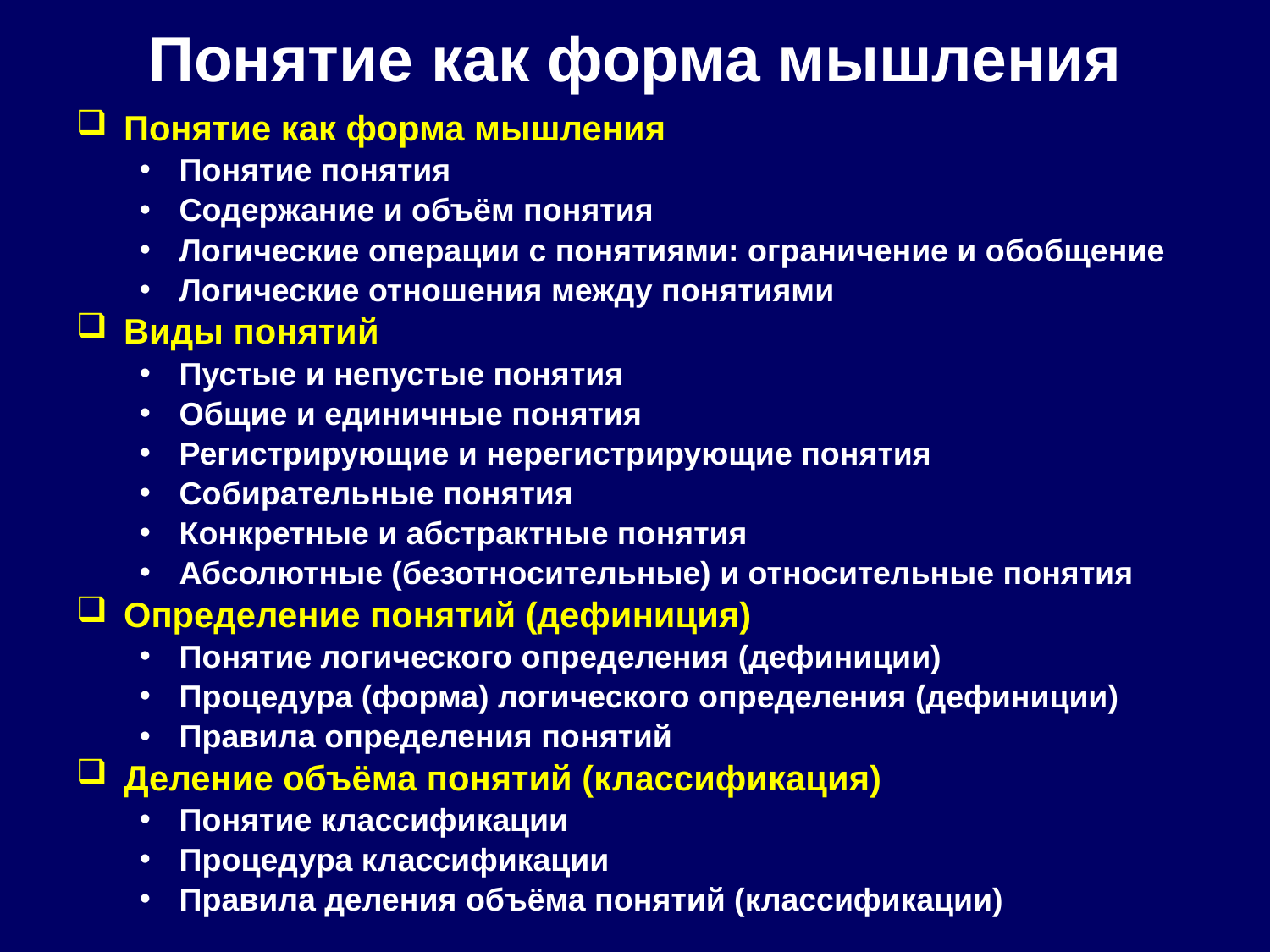

# Понятие как форма мышления
Понятие как форма мышления
Понятие понятия
Содержание и объём понятия
Логические операции с понятиями: ограничение и обобщение
Логические отношения между понятиями
Виды понятий
Пустые и непустые понятия
Общие и единичные понятия
Регистрирующие и нерегистрирующие понятия
Собирательные понятия
Конкретные и абстрактные понятия
Абсолютные (безотносительные) и относительные понятия
Определение понятий (дефиниция)
Понятие логического определения (дефиниции)
Процедура (форма) логического определения (дефиниции)
Правила определения понятий
Деление объёма понятий (классификация)
Понятие классификации
Процедура классификации
Правила деления объёма понятий (классификации)